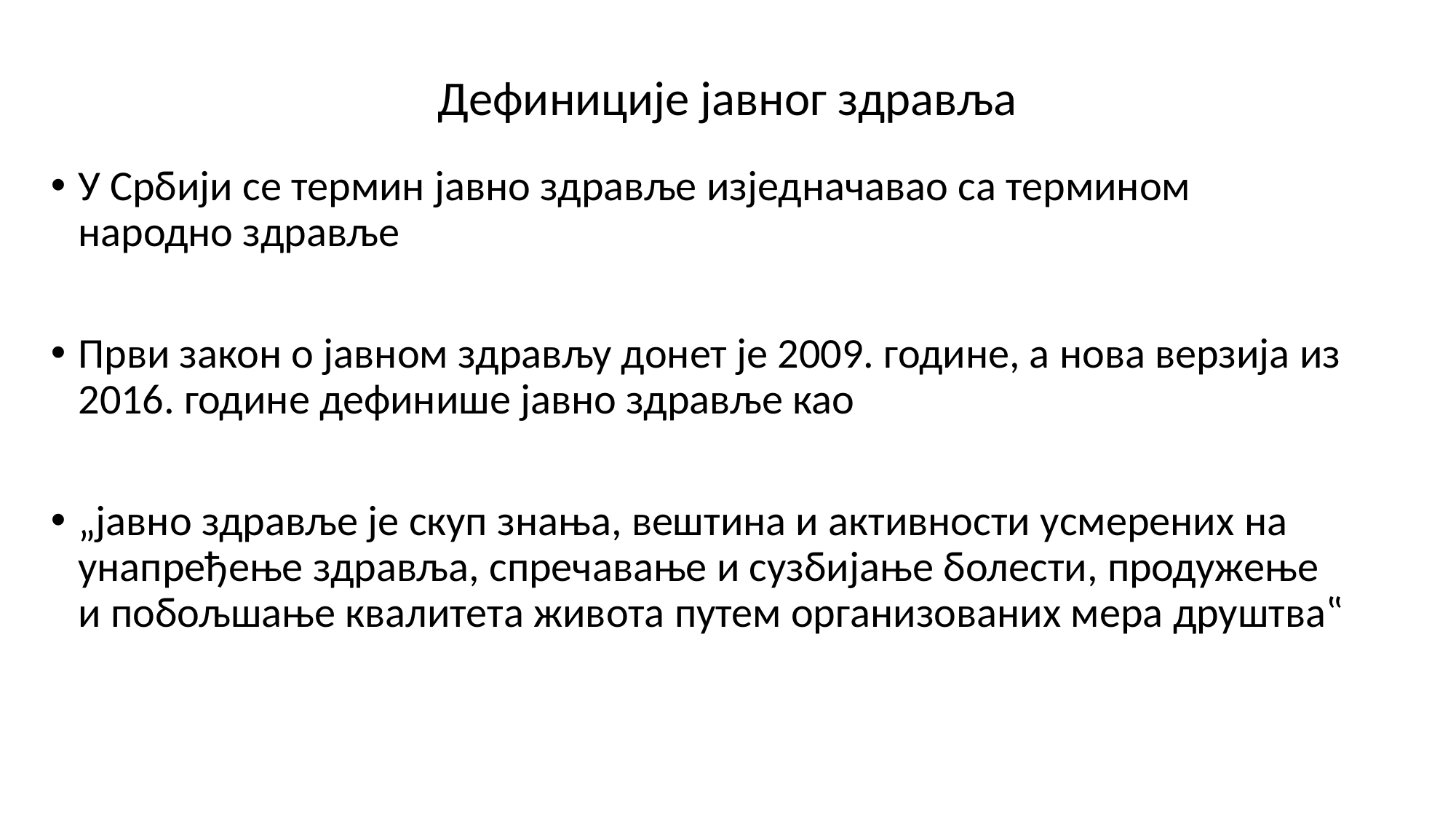

# Дефиниције јавног здравља
У Србији се термин јавно здравље изједначавао са термином народно здравље

Први закон о јавном здрављу донет је 2009. године, а нова верзија из 2016. године дефинише јавно здравље као

„јавно здравље је скуп знања, вештина и активности усмерених на унапређење здравља, спречавање и сузбијање болести, продужење и побољшање квалитета живота путем организованих мера друштва‟